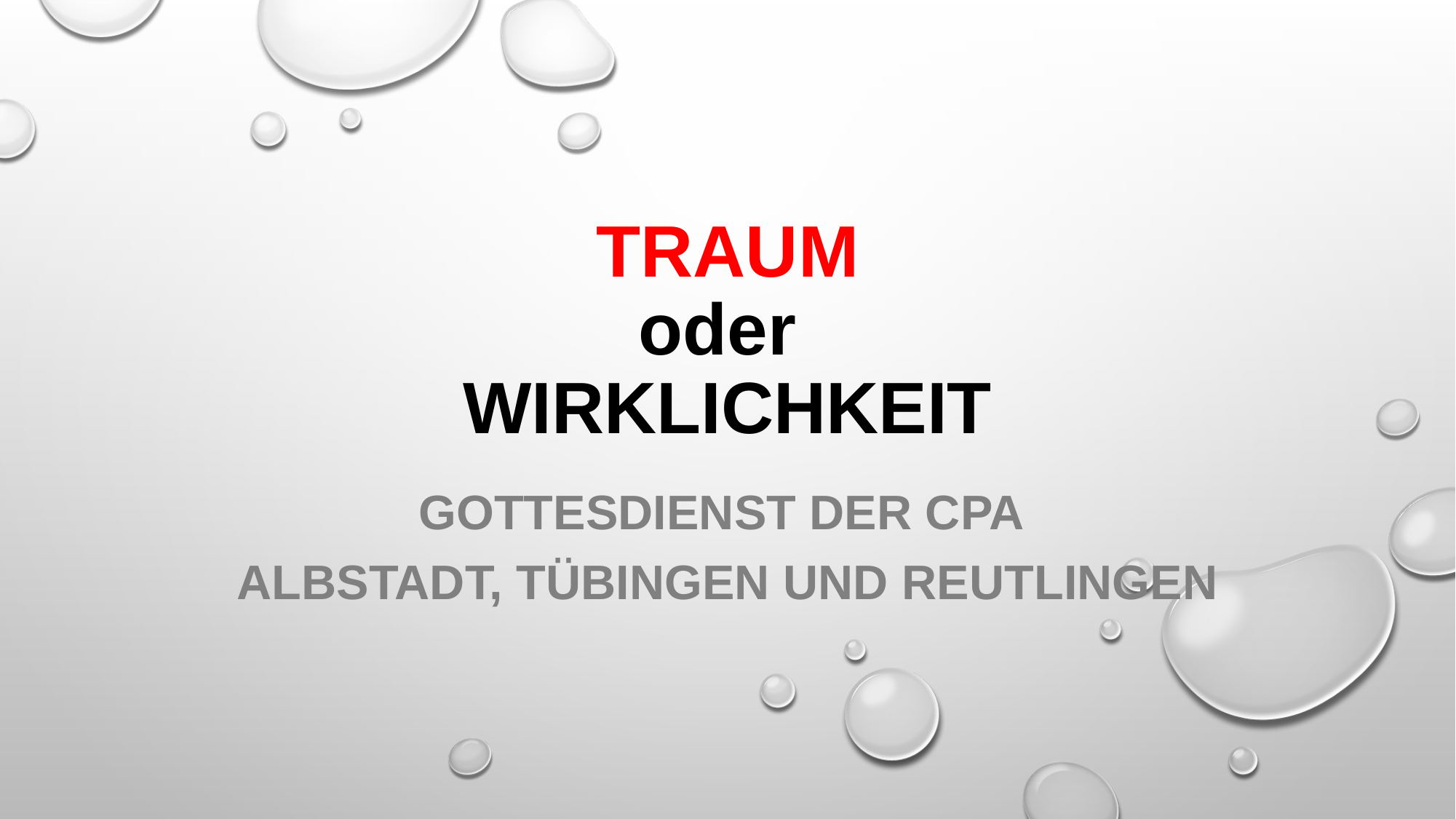

# Traum oder Wirklichkeit
Gottesdienst der CPA
Albstadt, Tübingen und REutlingen